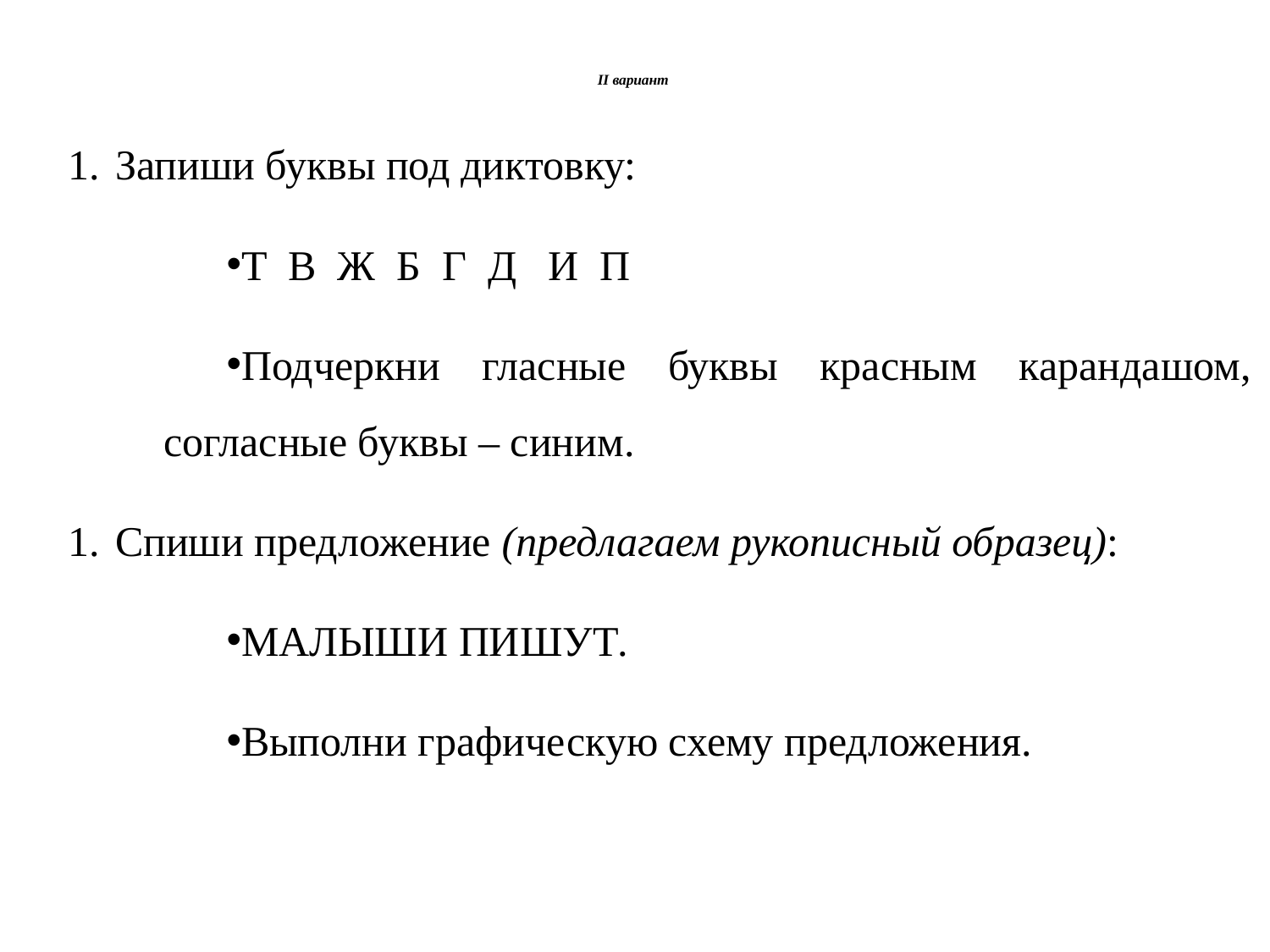

# II вариант
Запиши буквы под диктовку:
Т  В  Ж  Б  Г  Д   И  П
Подчеркни гласные буквы красным карандашом, согласные буквы – синим.
Спиши предложение (предлагаем рукописный образец):
МАЛЫШИ ПИШУТ.
Выполни графическую схему предложения.